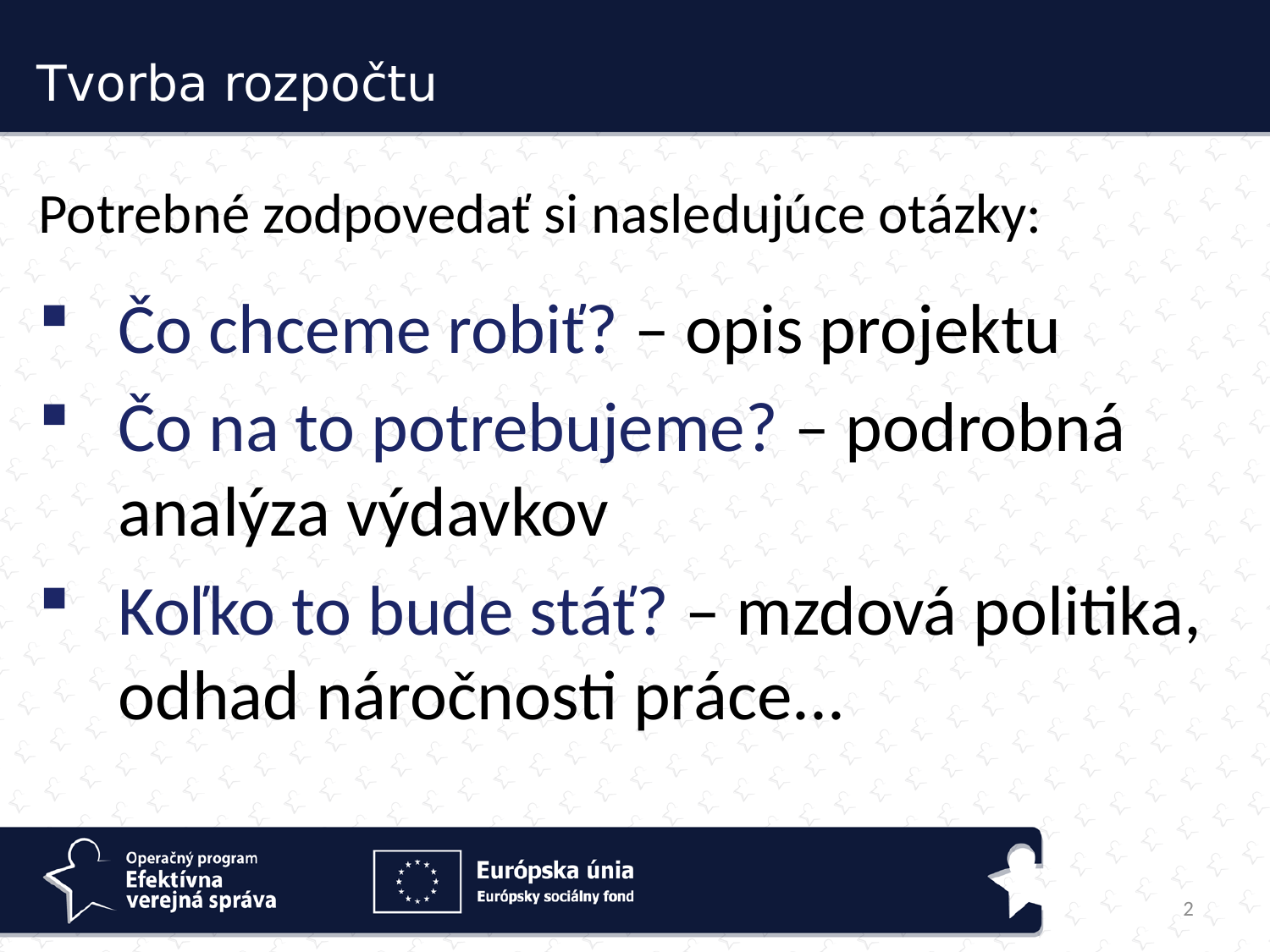

Tvorba rozpočtu
Potrebné zodpovedať si nasledujúce otázky:

Čo chceme robiť? – opis projektu
Čo na to potrebujeme? – podrobná analýza výdavkov
Koľko to bude stáť? – mzdová politika, odhad náročnosti práce...
2